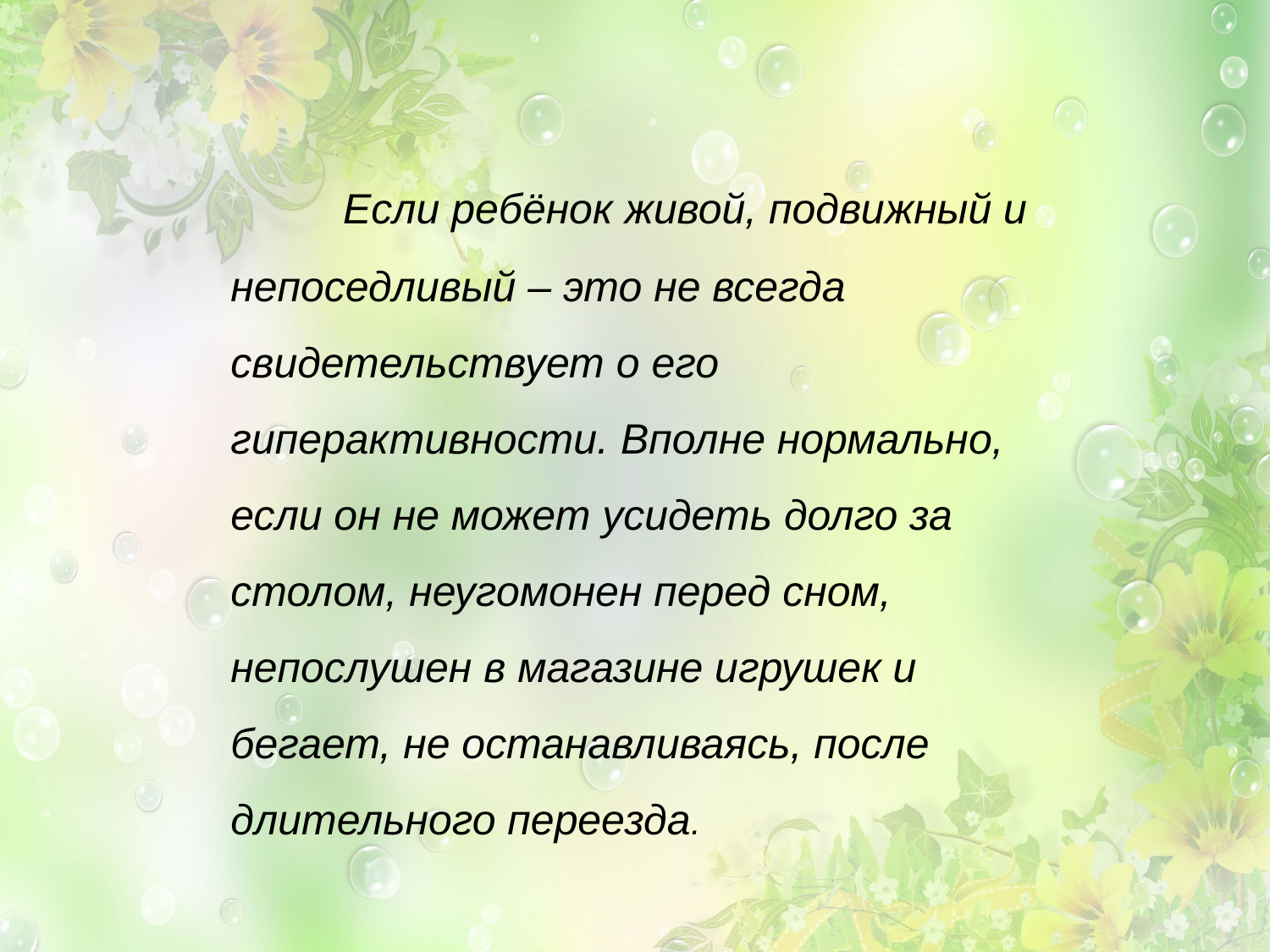

Если ребёнок живой, подвижный и непоседливый – это не всегда свидетельствует о его гиперактивности. Вполне нормально, если он не может усидеть долго за столом, неугомонен перед сном, непослушен в магазине игрушек и бегает, не останавливаясь, после длительного переезда.